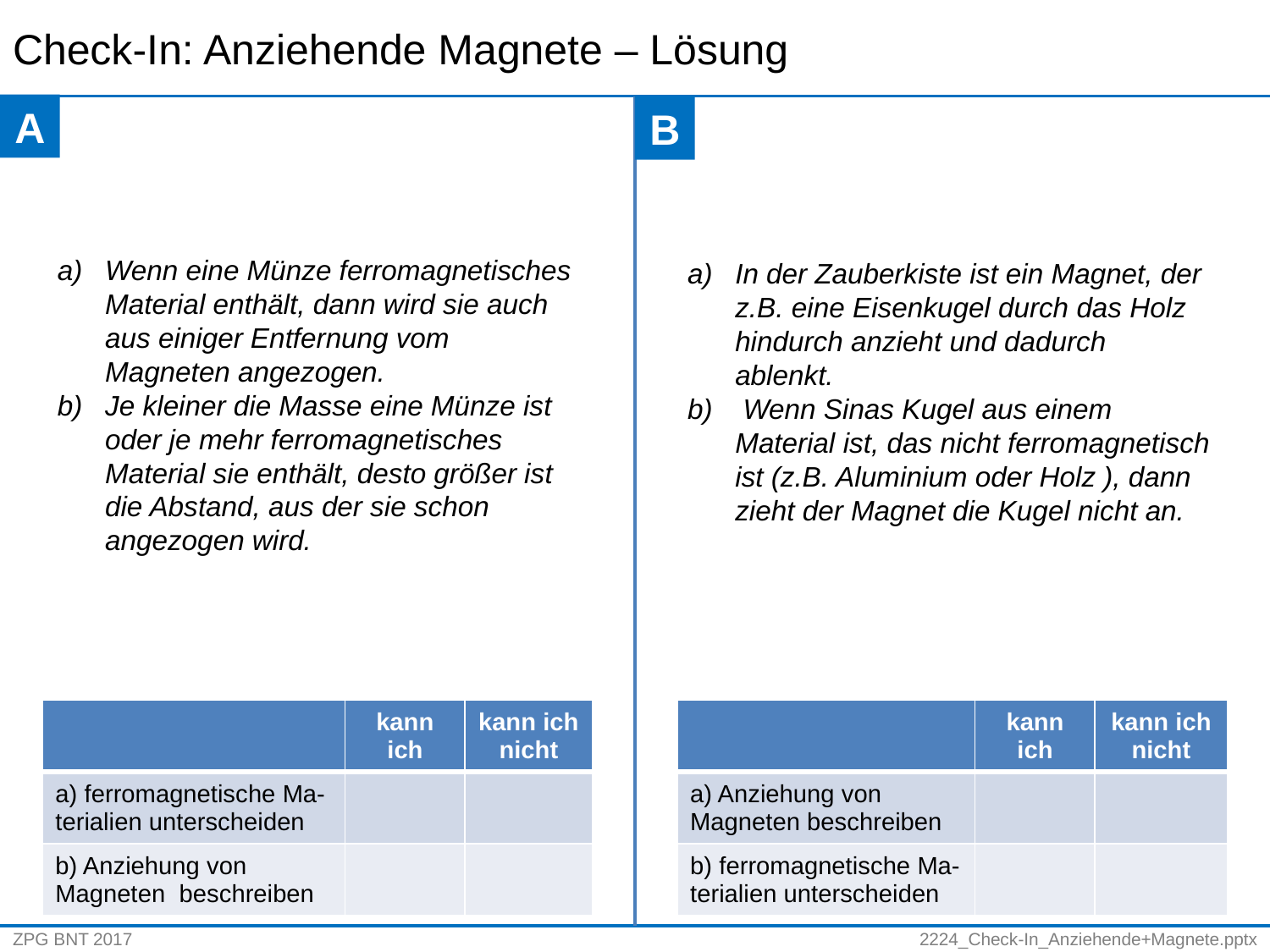

# Check-In: Anziehende Magnete – Lösung
A
B
Wenn eine Münze ferromagnetisches Material enthält, dann wird sie auch aus einiger Entfernung vom Magneten angezogen.
Je kleiner die Masse eine Münze ist oder je mehr ferromagnetisches Material sie enthält, desto größer ist die Abstand, aus der sie schon angezogen wird.
In der Zauberkiste ist ein Magnet, der z.B. eine Eisenkugel durch das Holz hindurch anzieht und dadurch ablenkt.
 Wenn Sinas Kugel aus einem Material ist, das nicht ferromagnetisch ist (z.B. Aluminium oder Holz ), dann zieht der Magnet die Kugel nicht an.
|  | kann ich | kann ich nicht |
| --- | --- | --- |
| a) ferromagnetische Ma-terialien unterscheiden |  |  |
| b) Anziehung von Magneten beschreiben |  |  |
|  | kann ich | kann ich nicht |
| --- | --- | --- |
| a) Anziehung von Magneten beschreiben |  |  |
| b) ferromagnetische Ma-terialien unterscheiden |  |  |
ZPG BNT 2017
2224_Check-In_Anziehende+Magnete.pptx